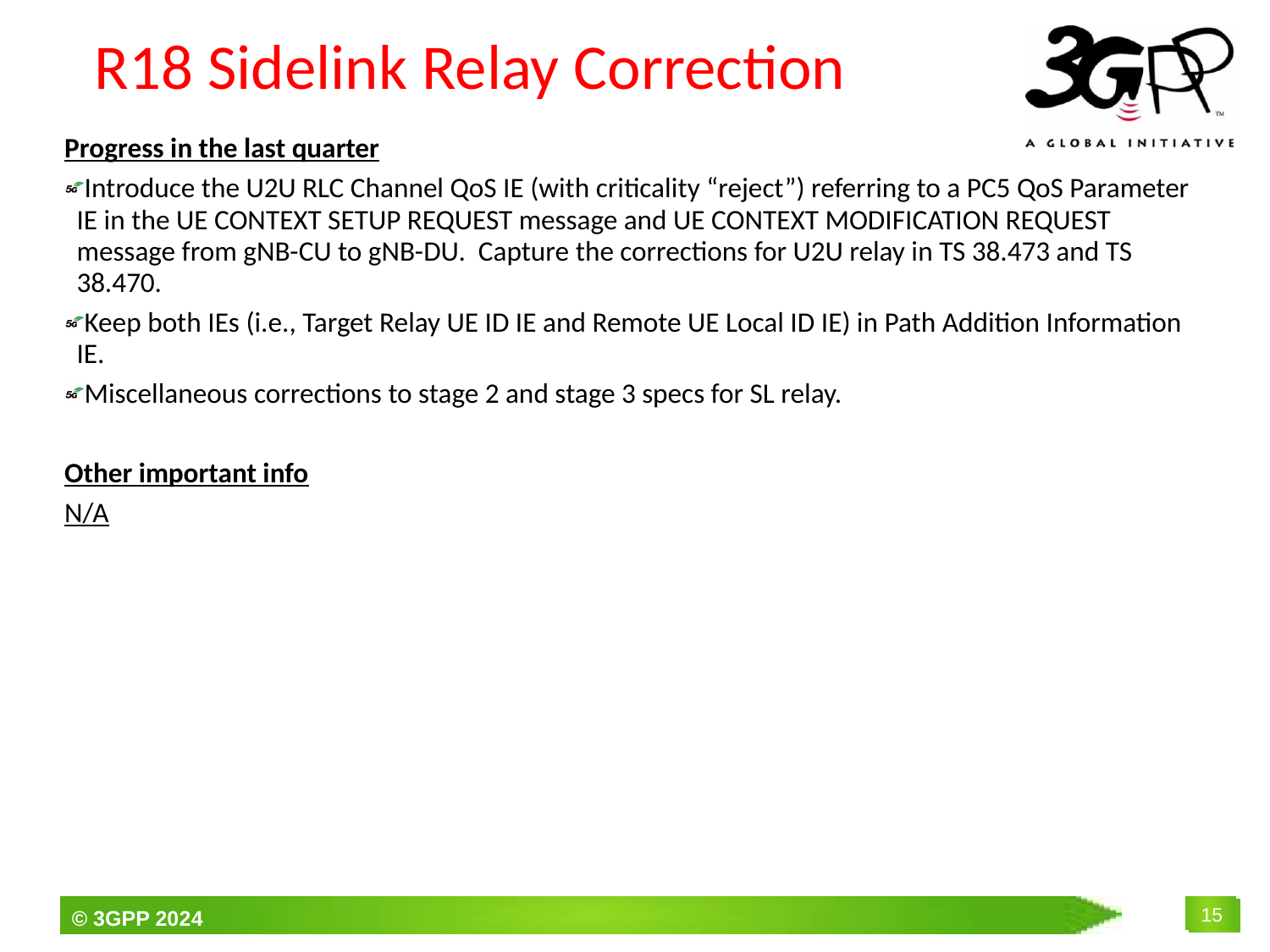

# R18 Sidelink Relay Correction
Progress in the last quarter
Introduce the U2U RLC Channel QoS IE (with criticality “reject”) referring to a PC5 QoS Parameter IE in the UE CONTEXT SETUP REQUEST message and UE CONTEXT MODIFICATION REQUEST message from gNB-CU to gNB-DU.  Capture the corrections for U2U relay in TS 38.473 and TS 38.470.
Keep both IEs (i.e., Target Relay UE ID IE and Remote UE Local ID IE) in Path Addition Information IE.
Miscellaneous corrections to stage 2 and stage 3 specs for SL relay.

Other important info
N/A

15